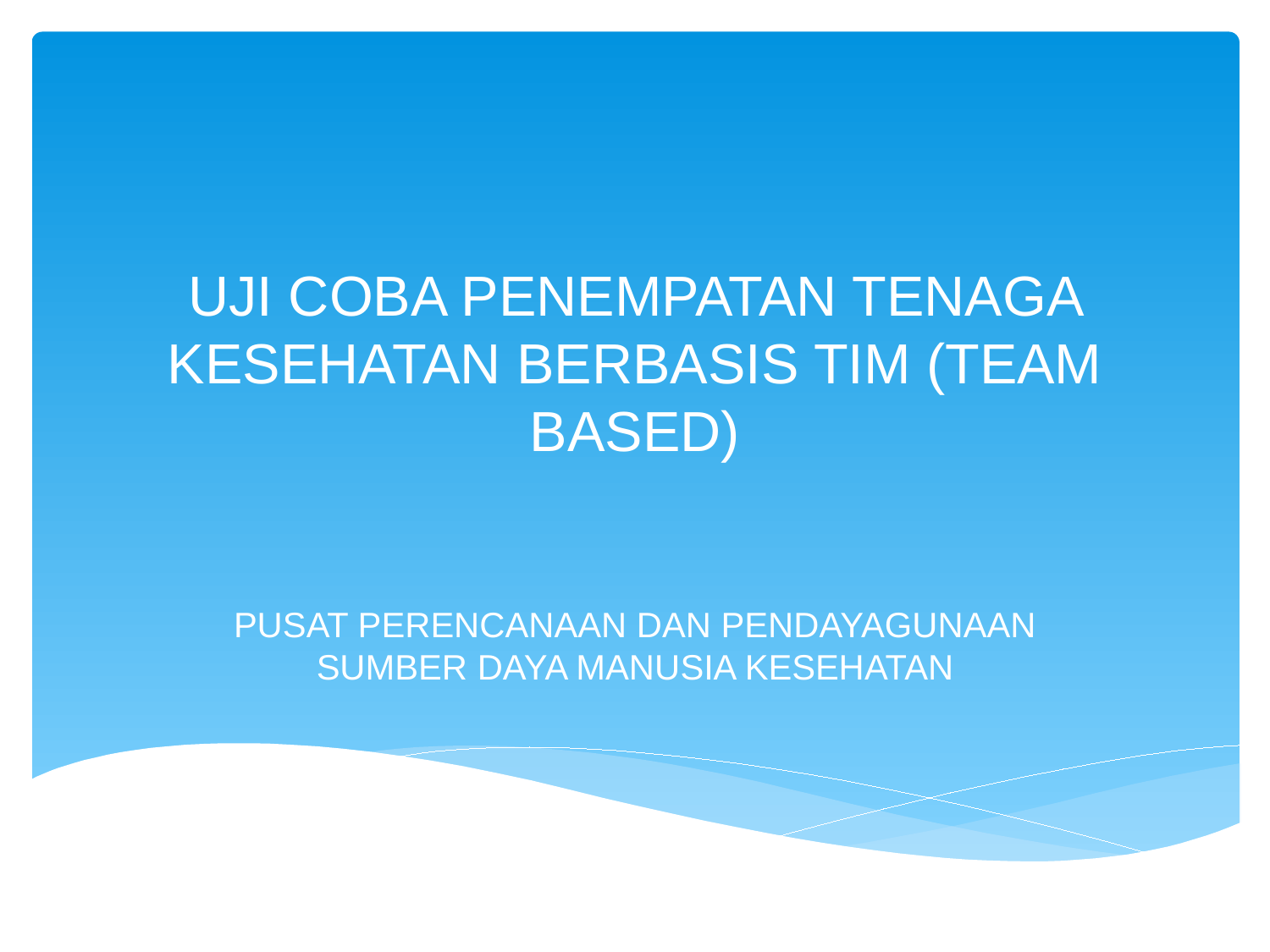

# UJI COBA PENEMPATAN TENAGA KESEHATAN BERBASIS TIM (TEAM BASED)
PUSAT PERENCANAAN DAN PENDAYAGUNAAN SUMBER DAYA MANUSIA KESEHATAN